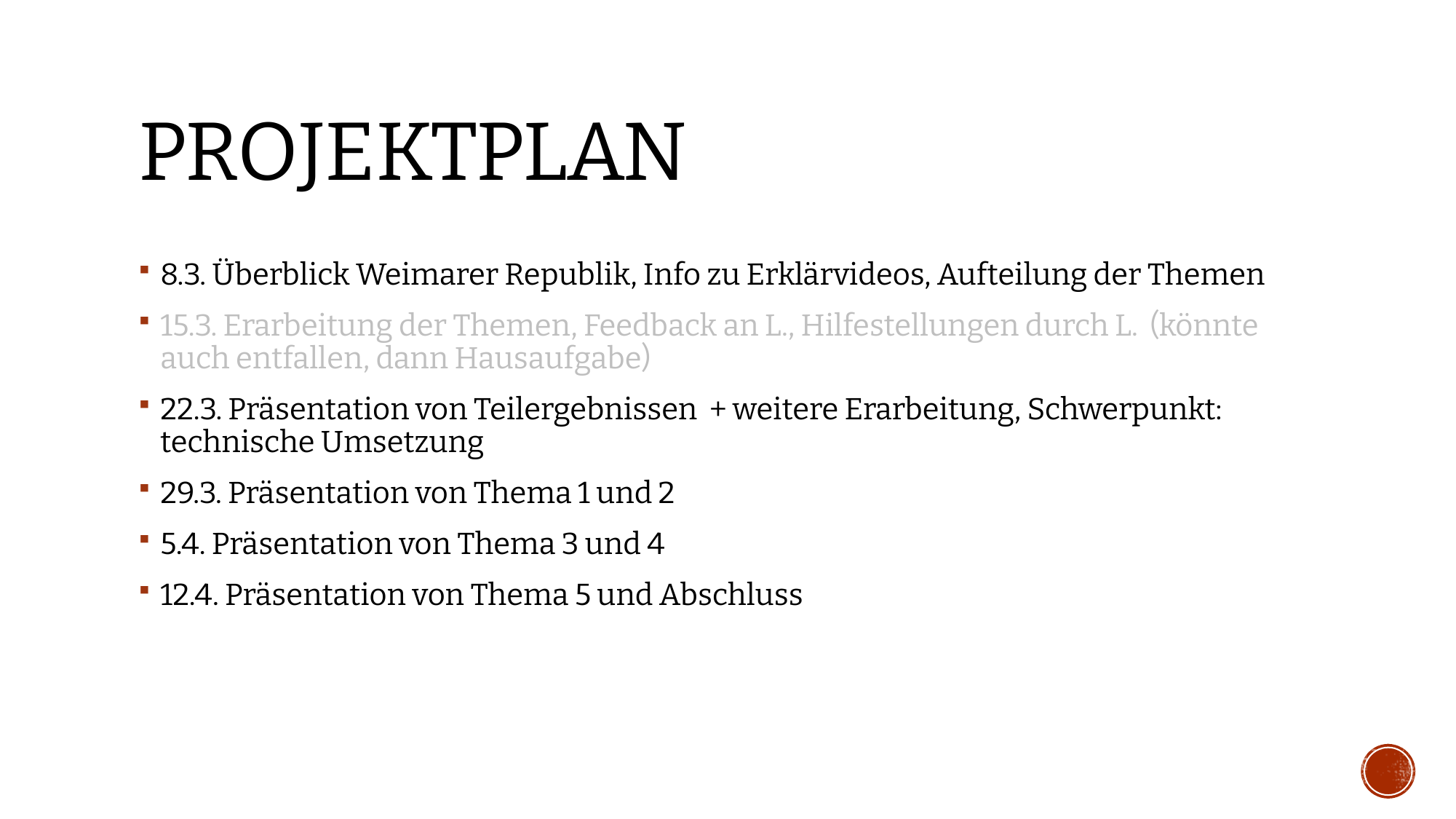

# Projektplan
8.3. Überblick Weimarer Republik, Info zu Erklärvideos, Aufteilung der Themen
15.3. Erarbeitung der Themen, Feedback an L., Hilfestellungen durch L.  (könnte auch entfallen, dann Hausaufgabe)
22.3. Präsentation von Teilergebnissen  + weitere Erarbeitung, Schwerpunkt: technische Umsetzung
29.3. Präsentation von Thema 1 und 2
5.4. Präsentation von Thema 3 und 4
12.4. Präsentation von Thema 5 und Abschluss